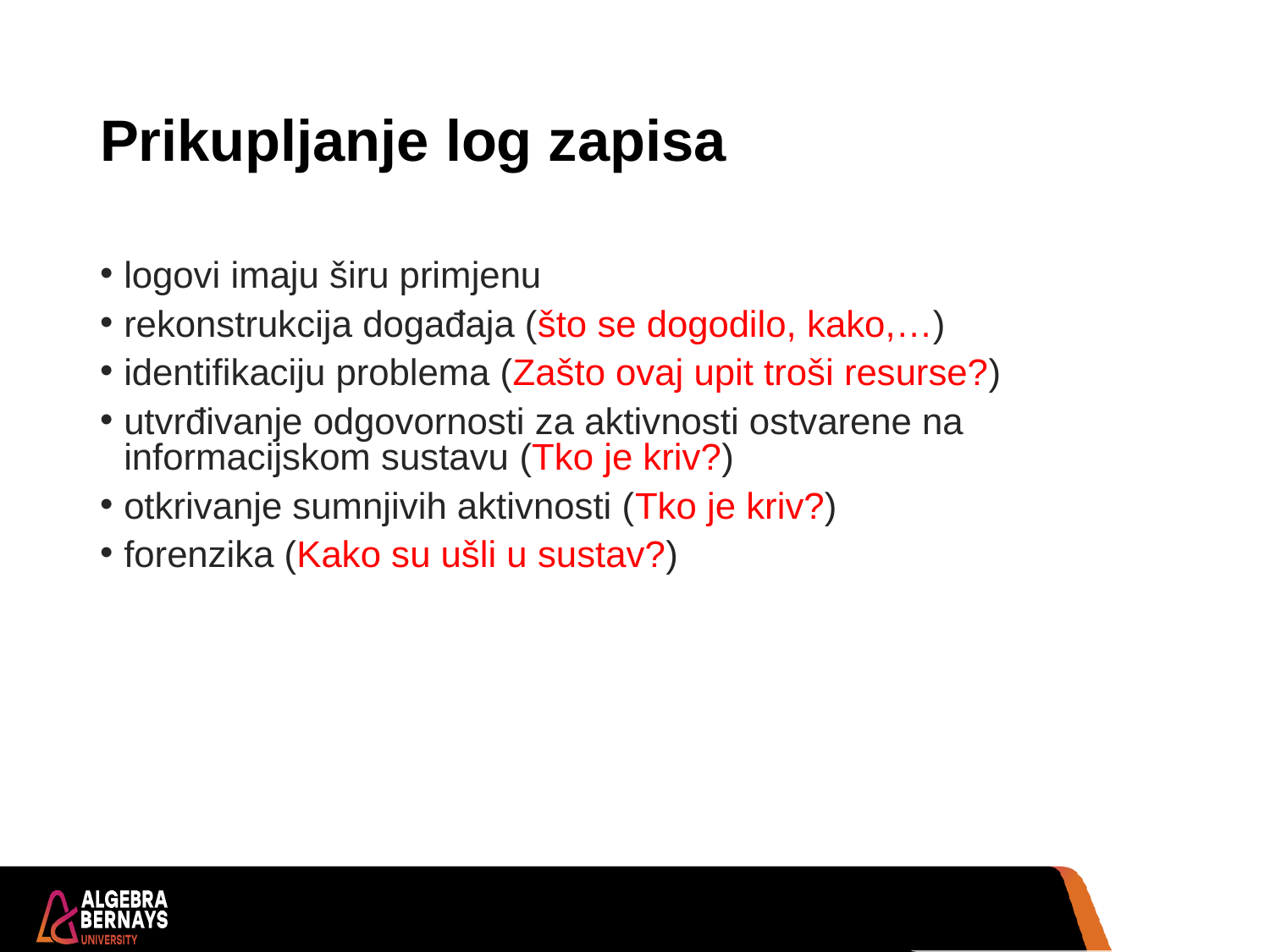

# Prikupljanje log zapisa
logovi imaju širu primjenu
rekonstrukcija događaja (što se dogodilo, kako,…)
identifikaciju problema (Zašto ovaj upit troši resurse?)
utvrđivanje odgovornosti za aktivnosti ostvarene na informacijskom sustavu (Tko je kriv?)
otkrivanje sumnjivih aktivnosti (Tko je kriv?)
forenzika (Kako su ušli u sustav?)